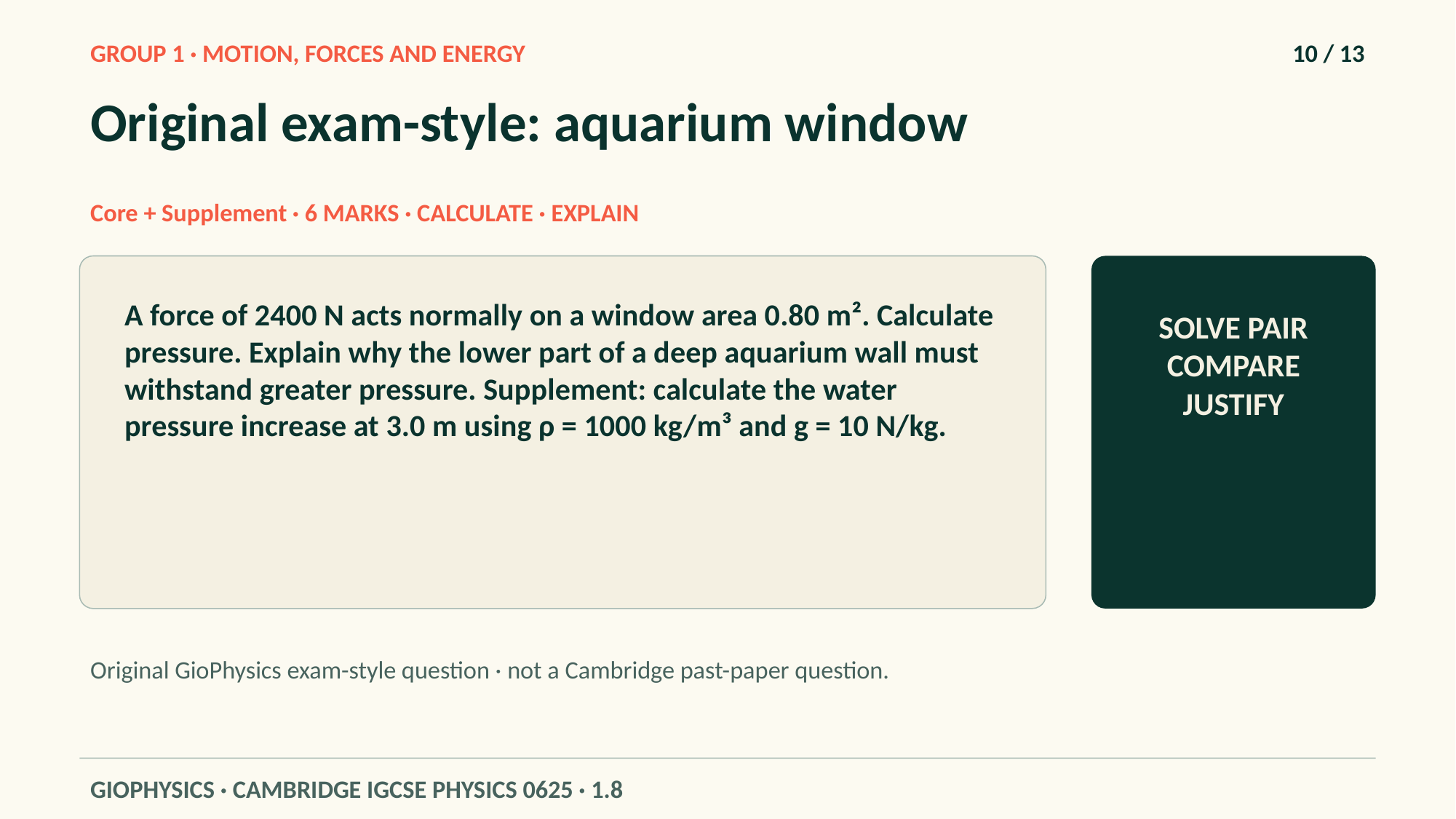

GROUP 1 · MOTION, FORCES AND ENERGY
10 / 13
Original exam-style: aquarium window
Core + Supplement · 6 MARKS · CALCULATE · EXPLAIN

A force of 2400 N acts normally on a window area 0.80 m². Calculate pressure. Explain why the lower part of a deep aquarium wall must withstand greater pressure. Supplement: calculate the water pressure increase at 3.0 m using ρ = 1000 kg/m³ and g = 10 N/kg.
SOLVE PAIR COMPARE JUSTIFY
Original GioPhysics exam-style question · not a Cambridge past-paper question.

GIOPHYSICS · CAMBRIDGE IGCSE PHYSICS 0625 · 1.8